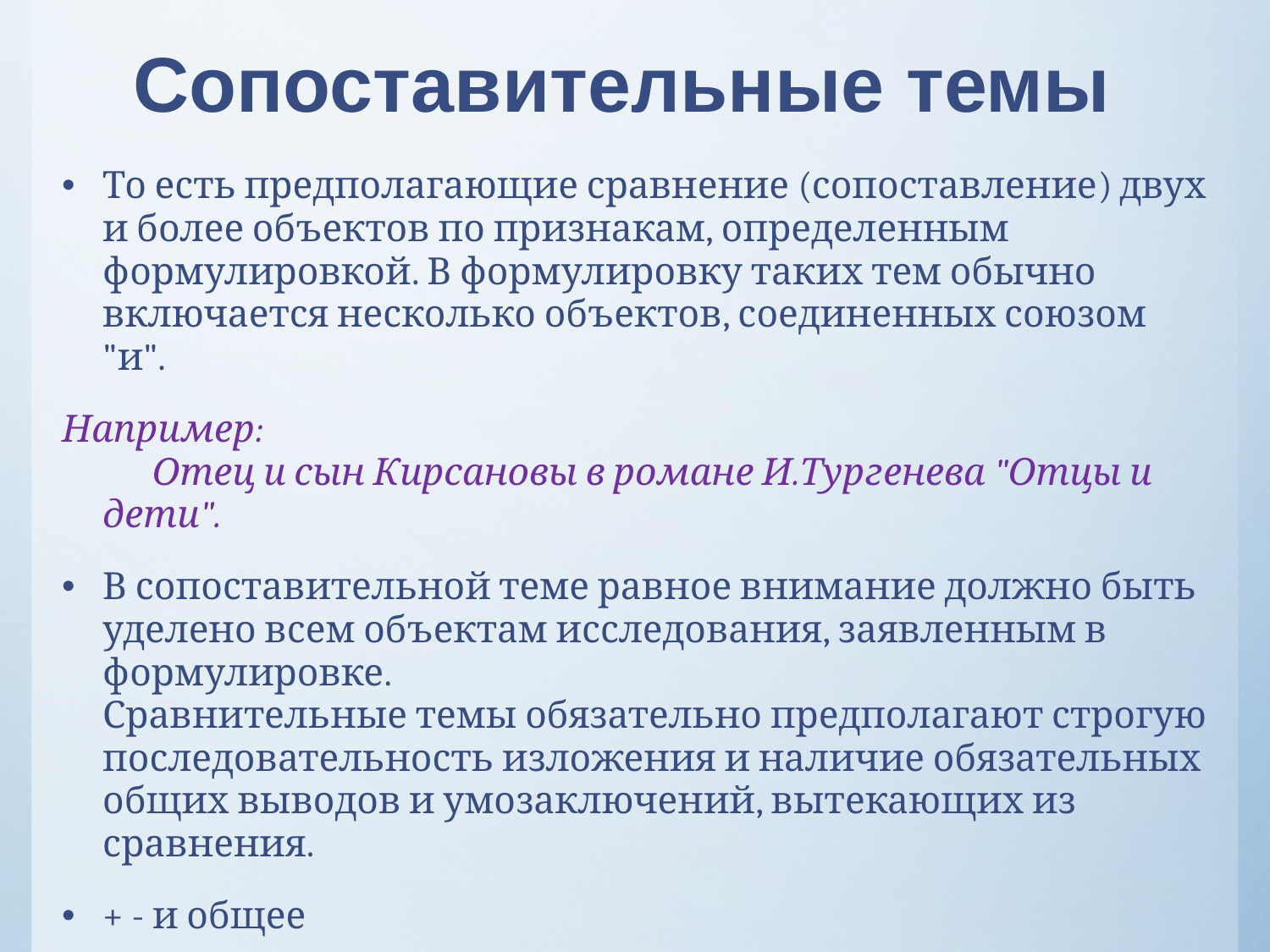

# Сопоставительные темы
То есть предполагающие сравнение (сопоставление) двух и более объектов по признакам, определенным формулировкой. В формулировку таких тем обычно включается несколько объектов, соединенных союзом "и".
Например:
      Отец и сын Кирсановы в романе И.Тургенева "Отцы и дети".
В сопоставительной теме равное внимание должно быть уделено всем объектам исследования, заявленным в формулировке.
Сравнительные темы обязательно предполагают строгую последовательность изложения и наличие обязательных общих выводов и умозаключений, вытекающих из сравнения.
+ - и общее